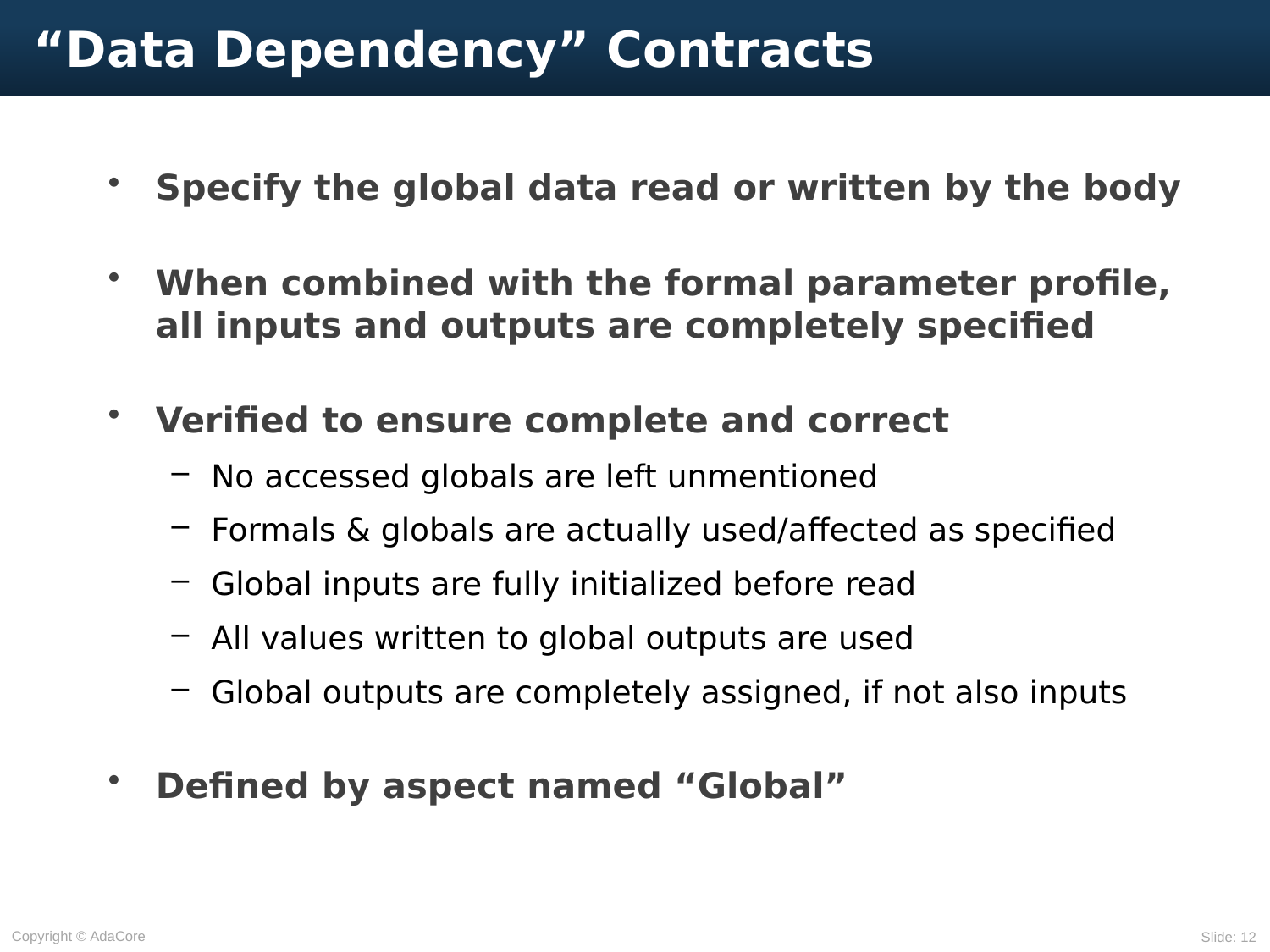

# “Data Dependency” Contracts
Specify the global data read or written by the body
When combined with the formal parameter profile, all inputs and outputs are completely specified
Verified to ensure complete and correct
No accessed globals are left unmentioned
Formals & globals are actually used/affected as specified
Global inputs are fully initialized before read
All values written to global outputs are used
Global outputs are completely assigned, if not also inputs
Defined by aspect named “Global”